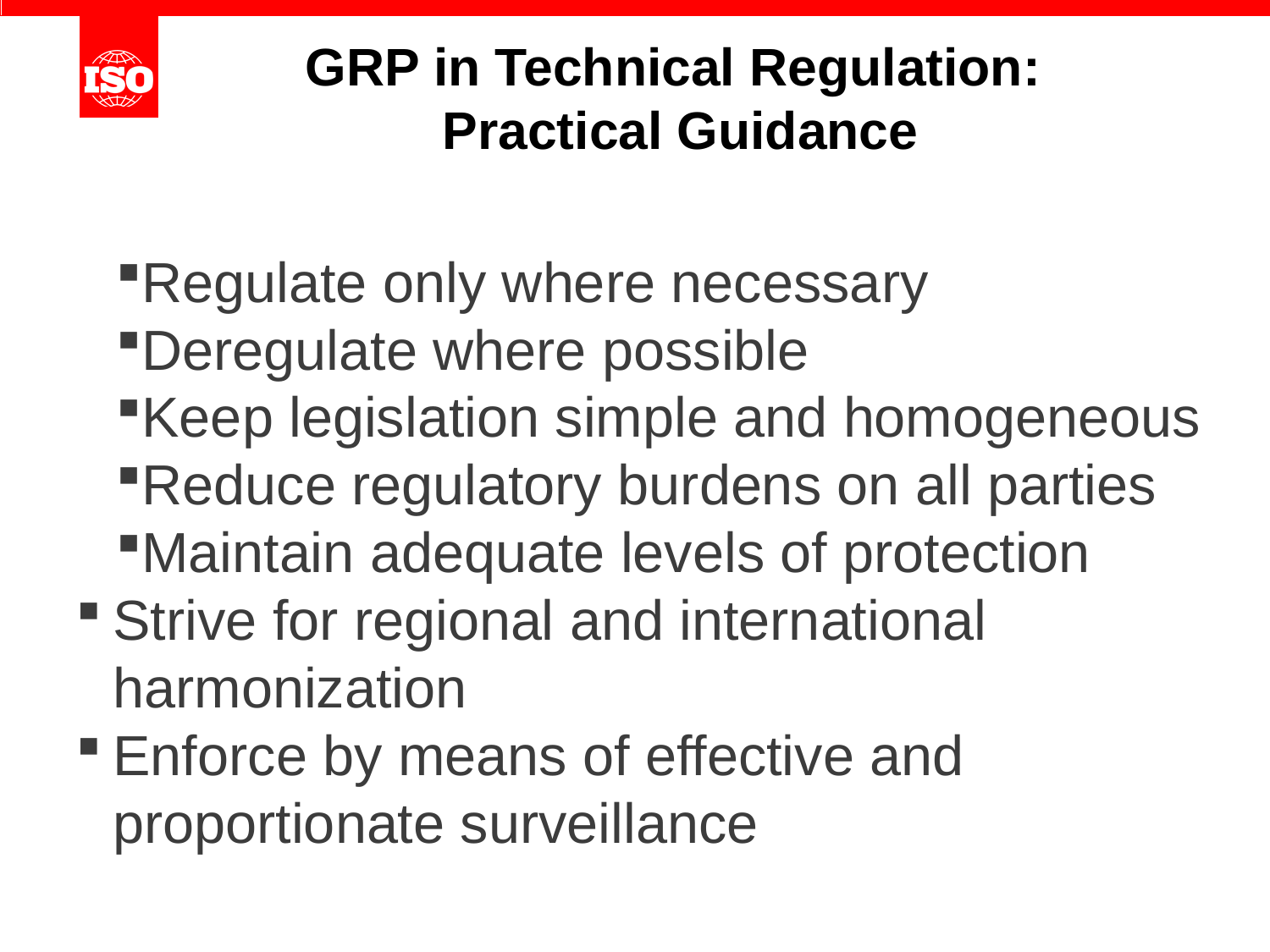

# GRP in Technical Regulation: Practical Guidance

Regulate only where necessary
Deregulate where possible
Keep legislation simple and homogeneous
Reduce regulatory burdens on all parties
Maintain adequate levels of protection
Strive for regional and international harmonization
Enforce by means of effective and proportionate surveillance